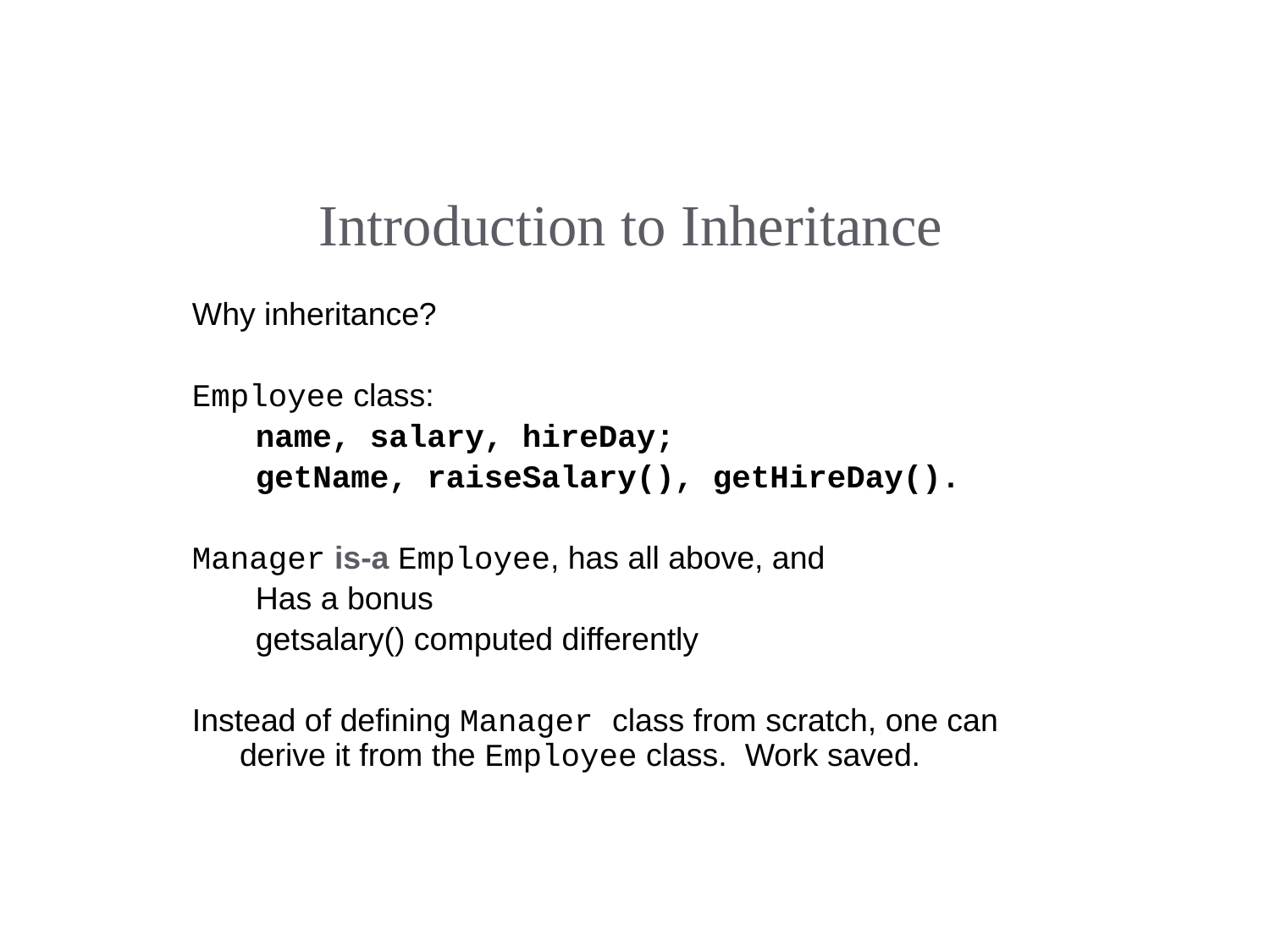

Introduction to Inheritance
Why inheritance?

Employee class:
name, salary, hireDay;
getName, raiseSalary(), getHireDay().

Manager is-a Employee, has all above, and
Has a bonus
getsalary() computed differently

Instead of defining Manager class from scratch, one can derive it from the Employee class.  Work saved.